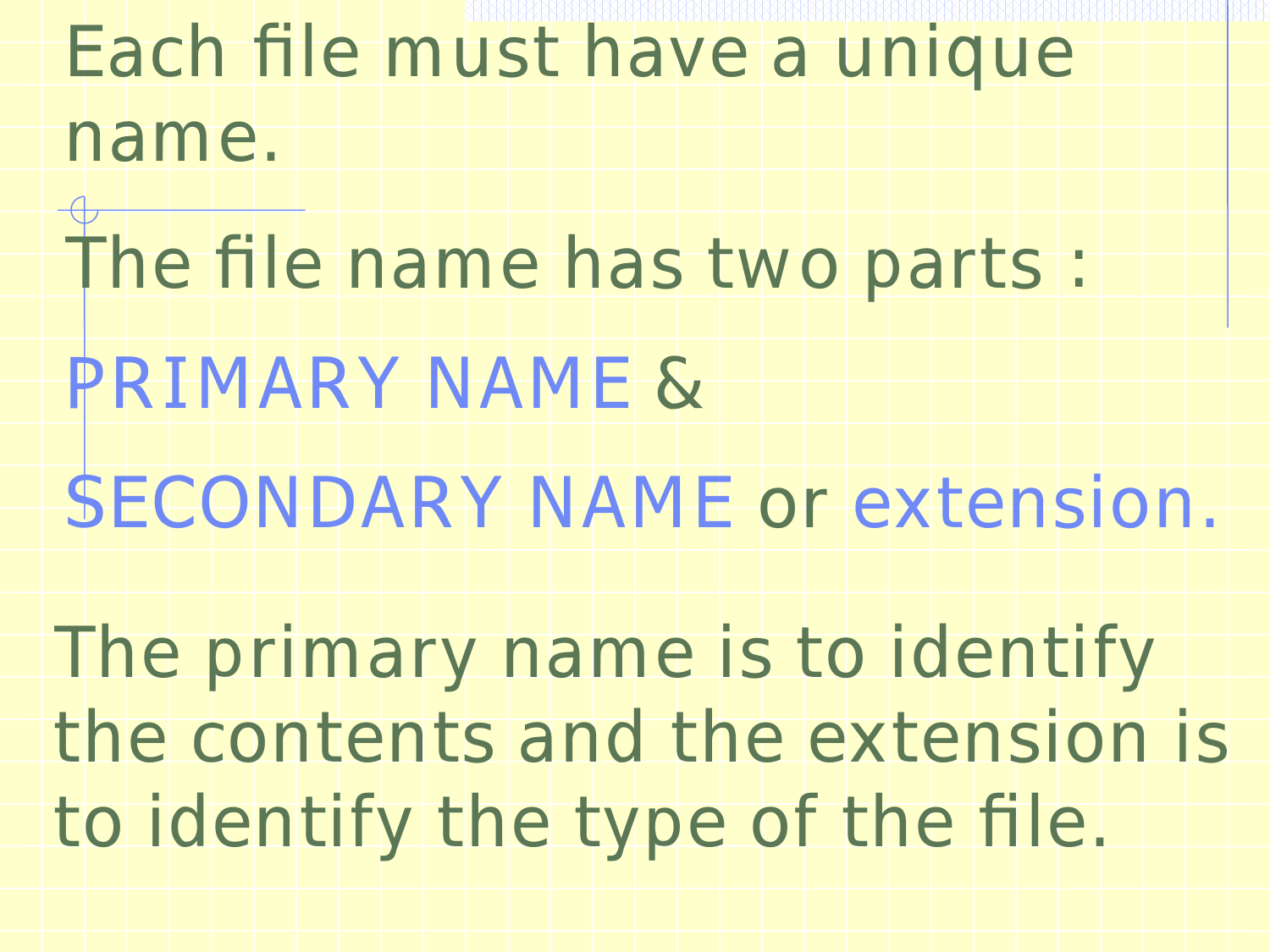

Each file must have a unique name.
The file name has two parts :
PRIMARY NAME &
SECONDARY NAME or extension.
The primary name is to identify the contents and the extension is to identify the type of the file.